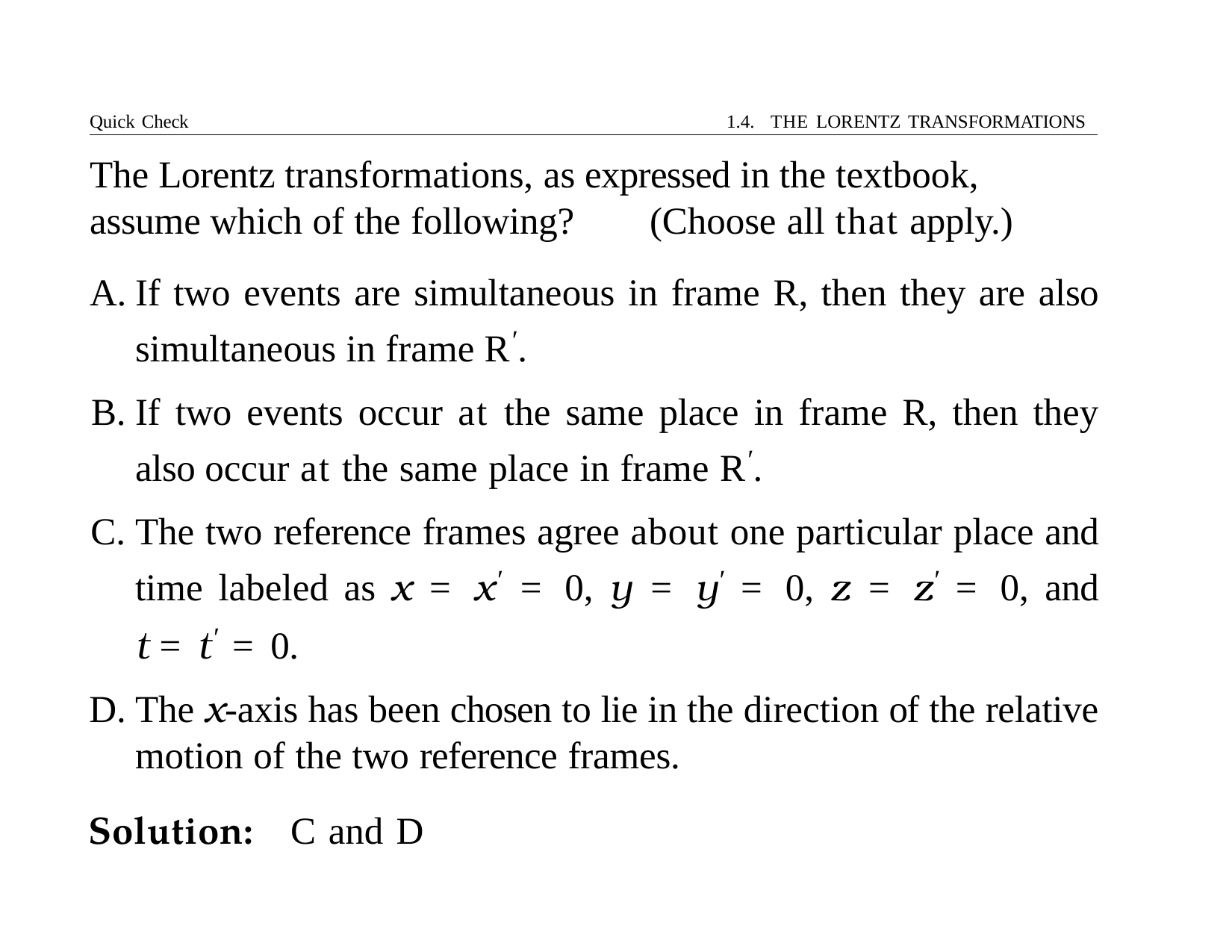

Quick Check	1.4.  THE LORENTZ TRANSFORMATIONS

# The Lorentz transformations, as expressed in the textbook, assume which of the following?	(Choose all that apply.)
If two events are simultaneous in frame R, then they are also simultaneous in frame R′.
If two events occur at the same place in frame R, then they also occur at the same place in frame R′.
The two reference frames agree about one particular place and time labeled as x = x′  = 0, y = y′  = 0, z = z′  = 0, and t = t′ = 0.
The x-axis has been chosen to lie in the direction of the relative motion of the two reference frames.
Solution:	C and D